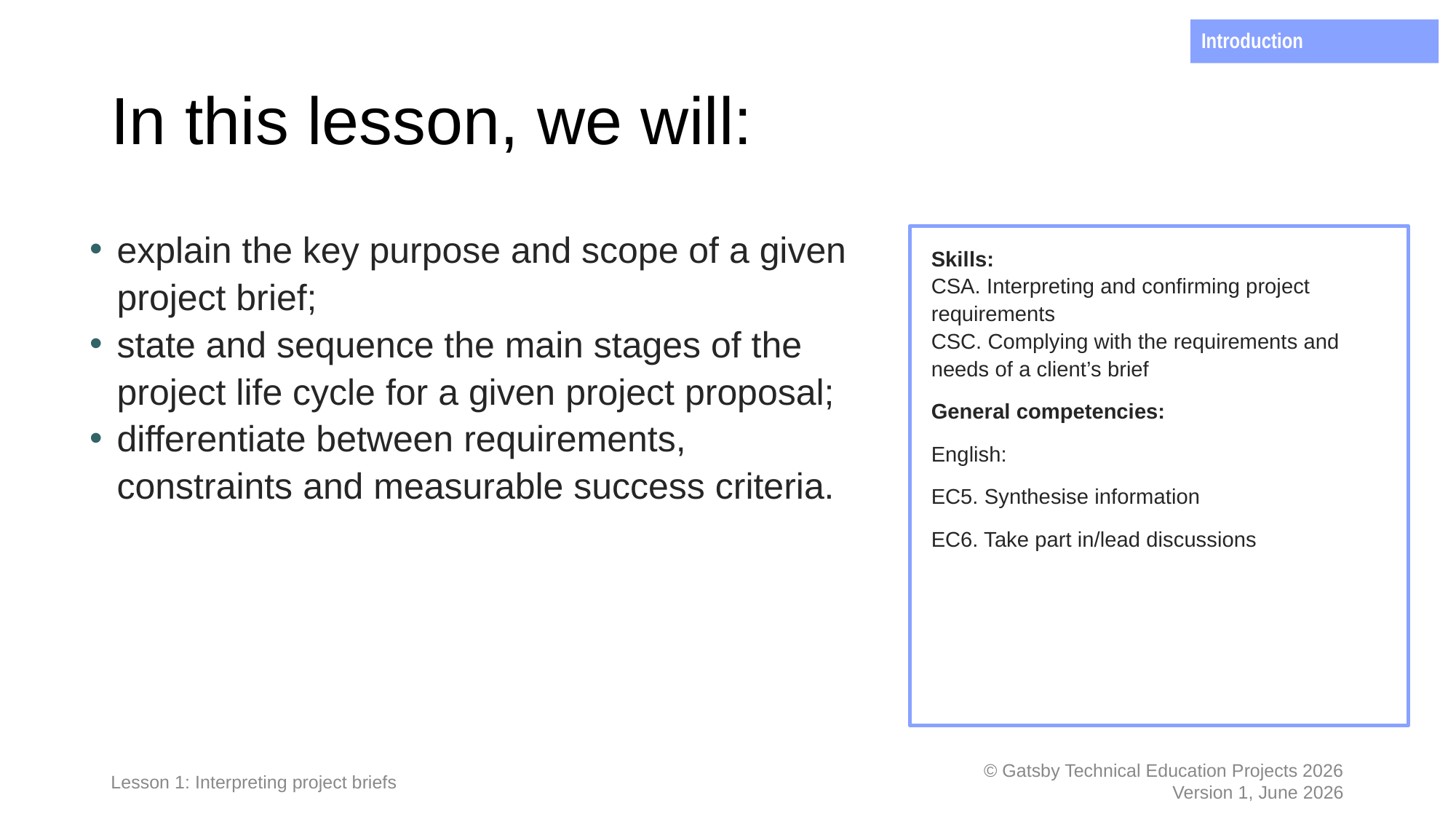

Introduction
# In this lesson, we will:
explain the key purpose and scope of a given project brief;
state and sequence the main stages of the project life cycle for a given project proposal;
differentiate between requirements, constraints and measurable success criteria.

Skills:
CSA. Interpreting and confirming project requirements
CSC. Complying with the requirements and needs of a client’s brief
General competencies:
English:
EC5. Synthesise information
EC6. Take part in/lead discussions
Lesson 1: Interpreting project briefs